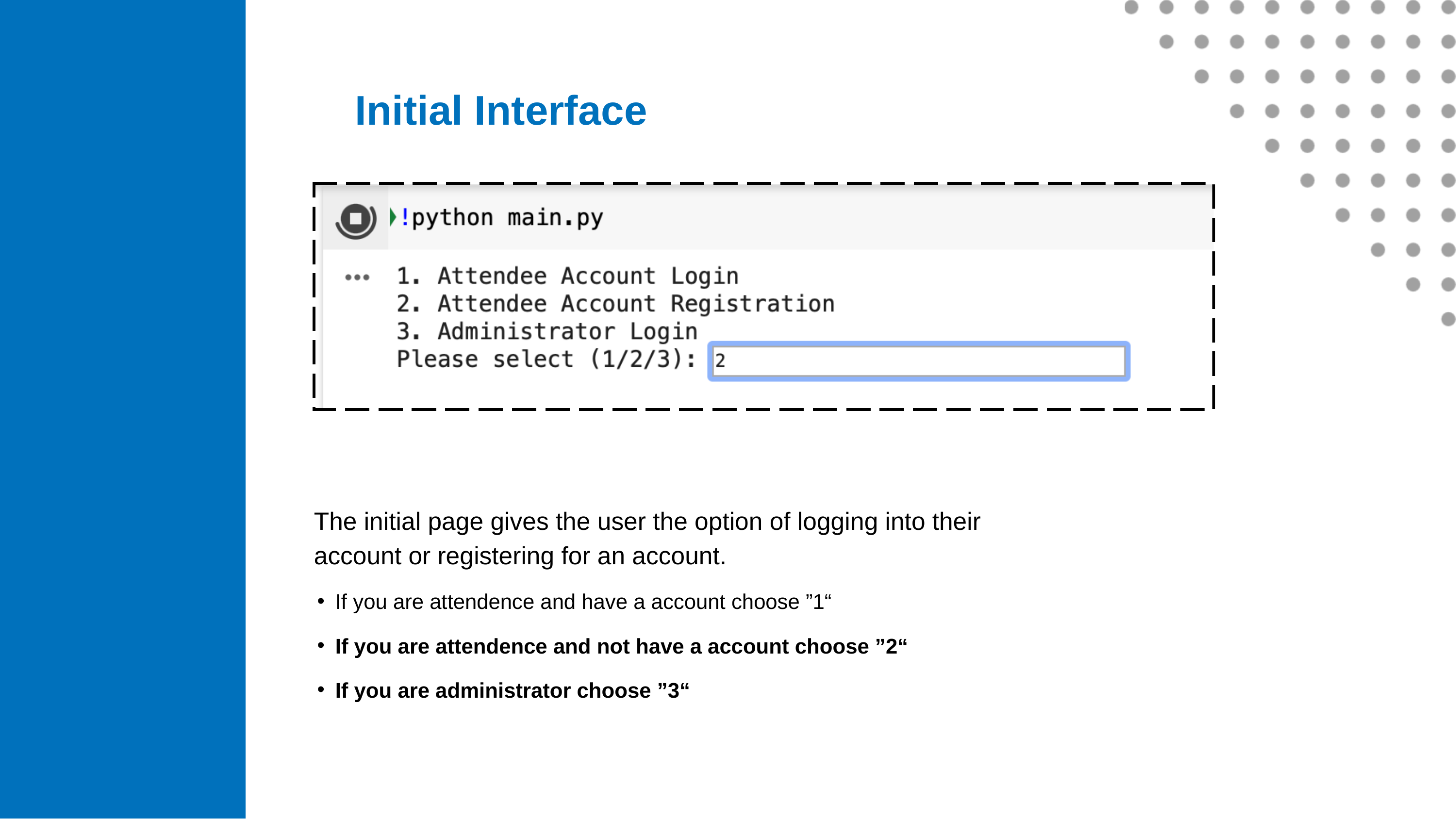

Initial Interface

The initial page gives the user the option of logging into their account or registering for an account.
If you are attendence and have a account choose ”1“
If you are attendence and not have a account choose ”2“
If you are administrator choose ”3“